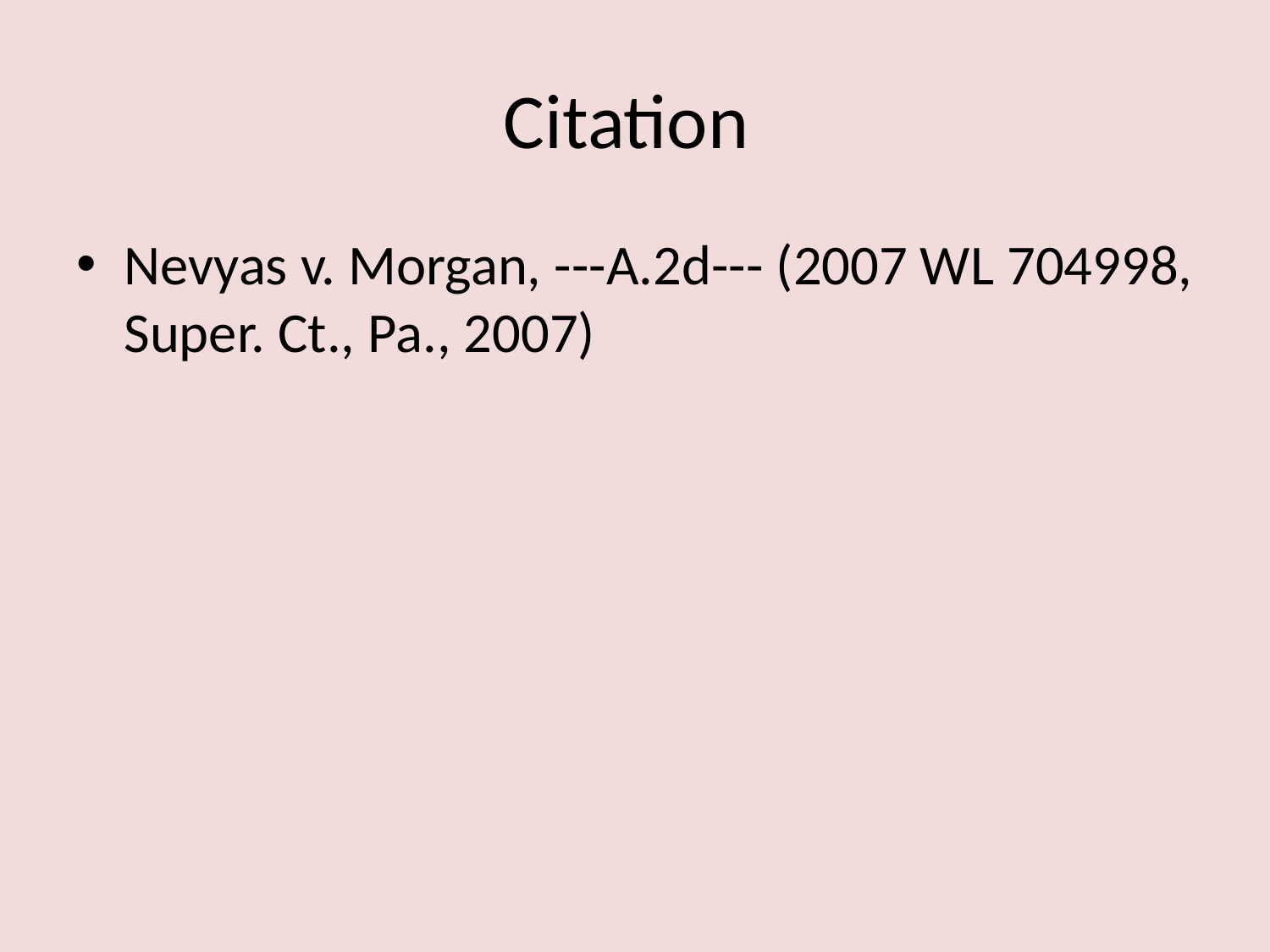

# Citation
Nevyas v. Morgan, ---A.2d--- (2007 WL 704998, Super. Ct., Pa., 2007)